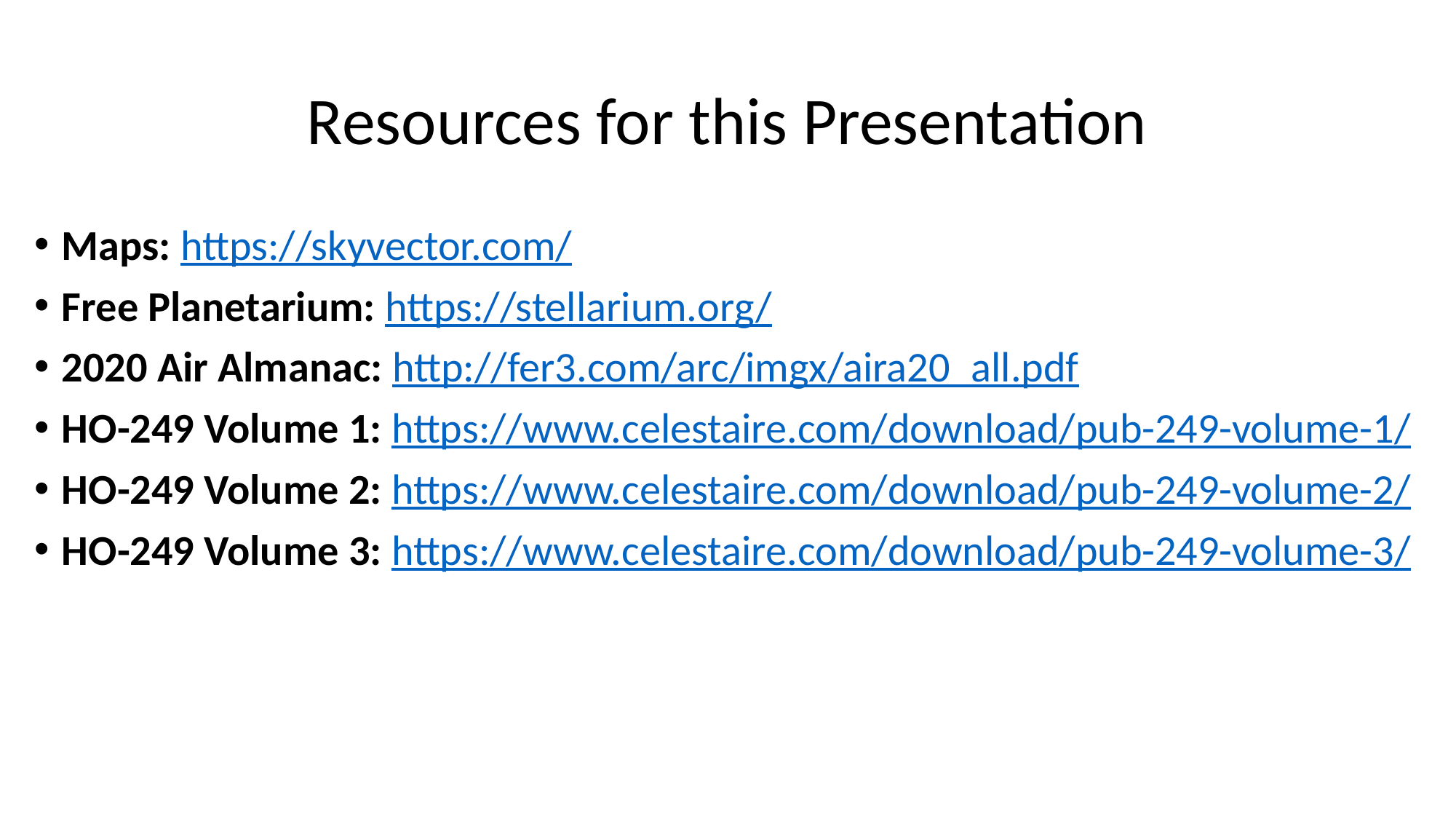

# Resources for this Presentation
Maps: https://skyvector.com/
Free Planetarium: https://stellarium.org/
2020 Air Almanac: http://fer3.com/arc/imgx/aira20_all.pdf
HO-249 Volume 1: https://www.celestaire.com/download/pub-249-volume-1/
HO-249 Volume 2: https://www.celestaire.com/download/pub-249-volume-2/
HO-249 Volume 3: https://www.celestaire.com/download/pub-249-volume-3/